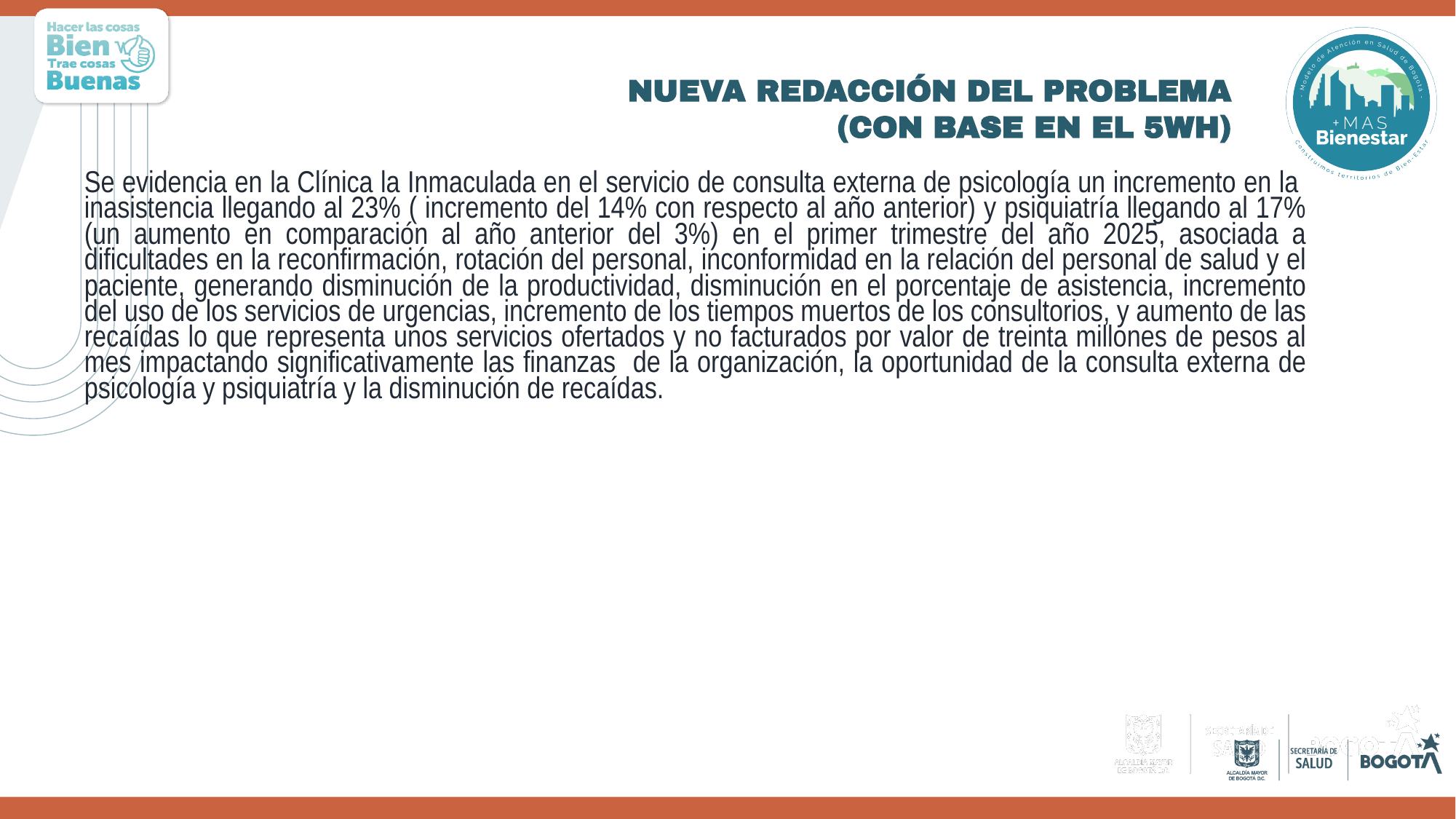

NUEVA REDACCIÓN DEL PROBLEMA
 (CON BASE EN EL 5WH)​
Se evidencia en la Clínica la Inmaculada en el servicio de consulta externa de psicología un incremento en la  inasistencia llegando al 23% ( incremento del 14% con respecto al año anterior) y psiquiatría llegando al 17% (un aumento en comparación al año anterior del 3%) en el primer trimestre del año 2025, asociada a dificultades en la reconfirmación, rotación del personal, inconformidad en la relación del personal de salud y el paciente, generando disminución de la productividad, disminución en el porcentaje de asistencia, incremento del uso de los servicios de urgencias, incremento de los tiempos muertos de los consultorios, y aumento de las recaídas lo que representa unos servicios ofertados y no facturados por valor de treinta millones de pesos al mes impactando significativamente las finanzas  de la organización, la oportunidad de la consulta externa de psicología y psiquiatría y la disminución de recaídas.